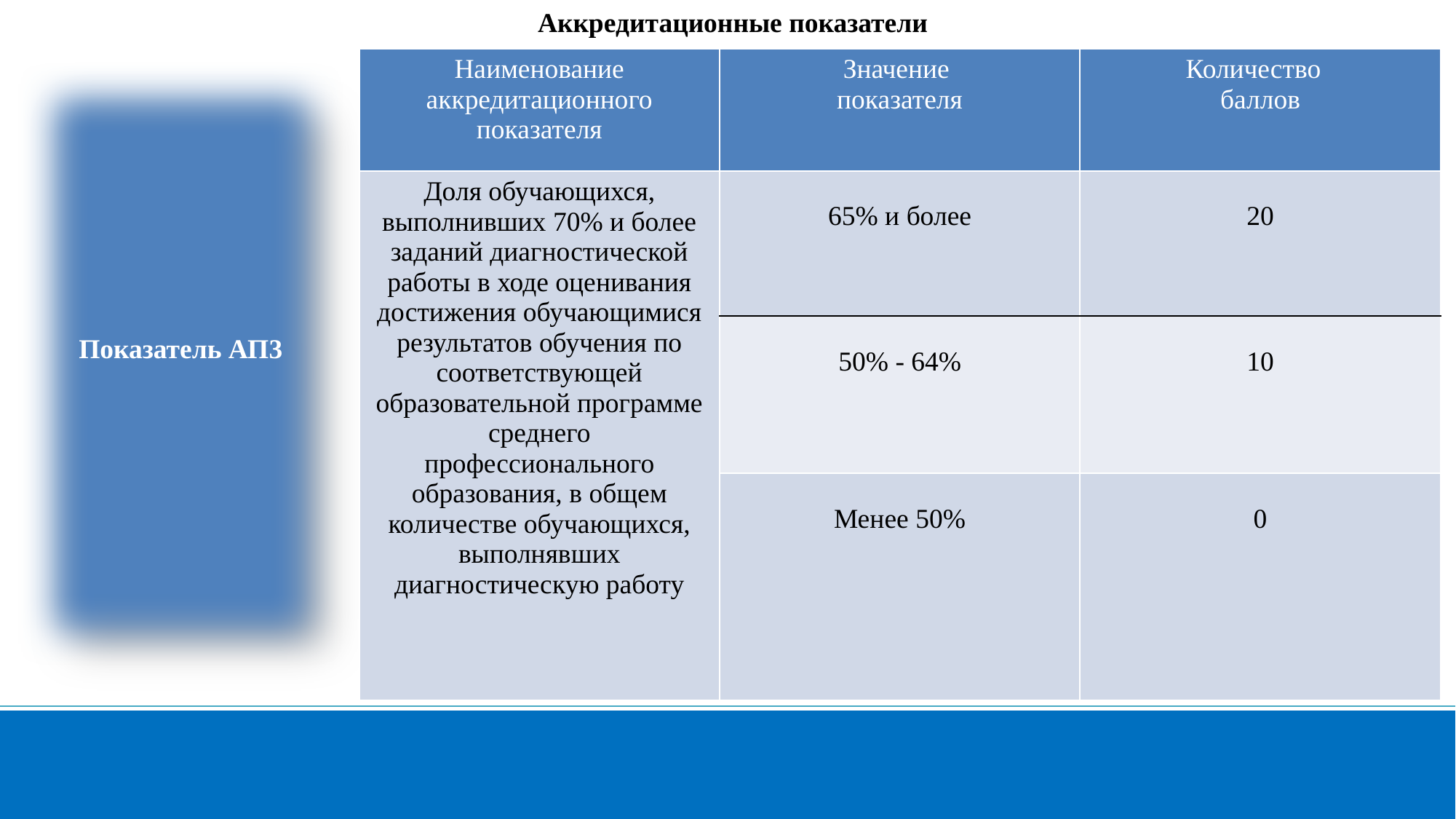

Аккредитационные показатели

| Наименование аккредитационного показателя | Значение показателя | Количество баллов |
| --- | --- | --- |
| Доля обучающихся, выполнивших 70% и более заданий диагностической работы в ходе оценивания достижения обучающимися результатов обучения по соответствующей образовательной программе среднего профессионального образования, в общем количестве обучающихся, выполнявших диагностическую работу | 65% и более | 20 |
|  | 50% - 64% | 10 |
|  | Менее 50% | 0 |
Показатель АП3

69 материалов